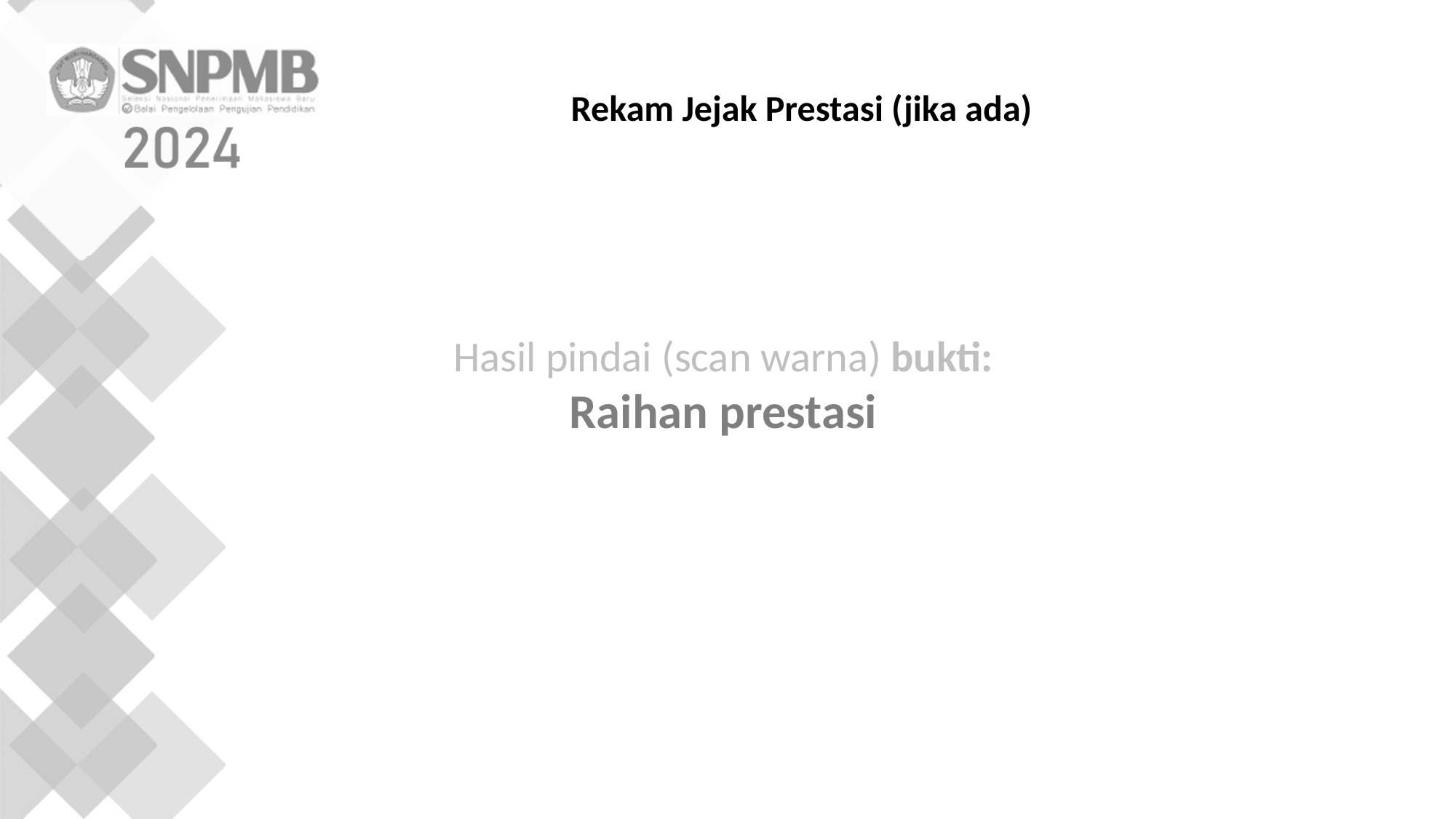

Rekam Jejak Prestasi (jika ada)
Hasil pindai (scan warna) bukti:
Raihan prestasi